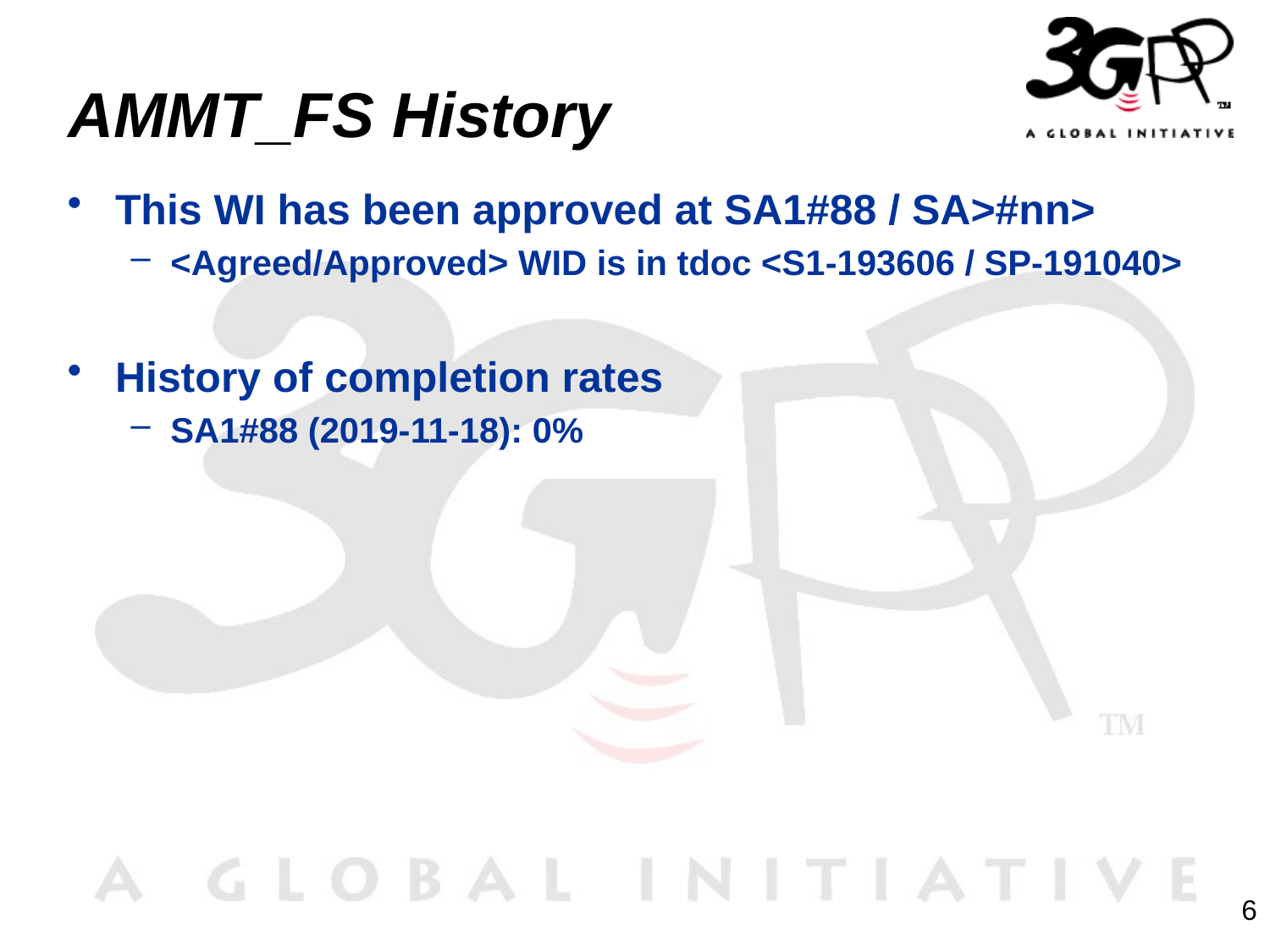

# AMMT_FS History
This WI has been approved at SA1#88 / SA>#nn>
<Agreed/Approved> WID is in tdoc <S1-193606 / SP-191040>

History of completion rates
SA1#88 (2019-11-18): 0%
6